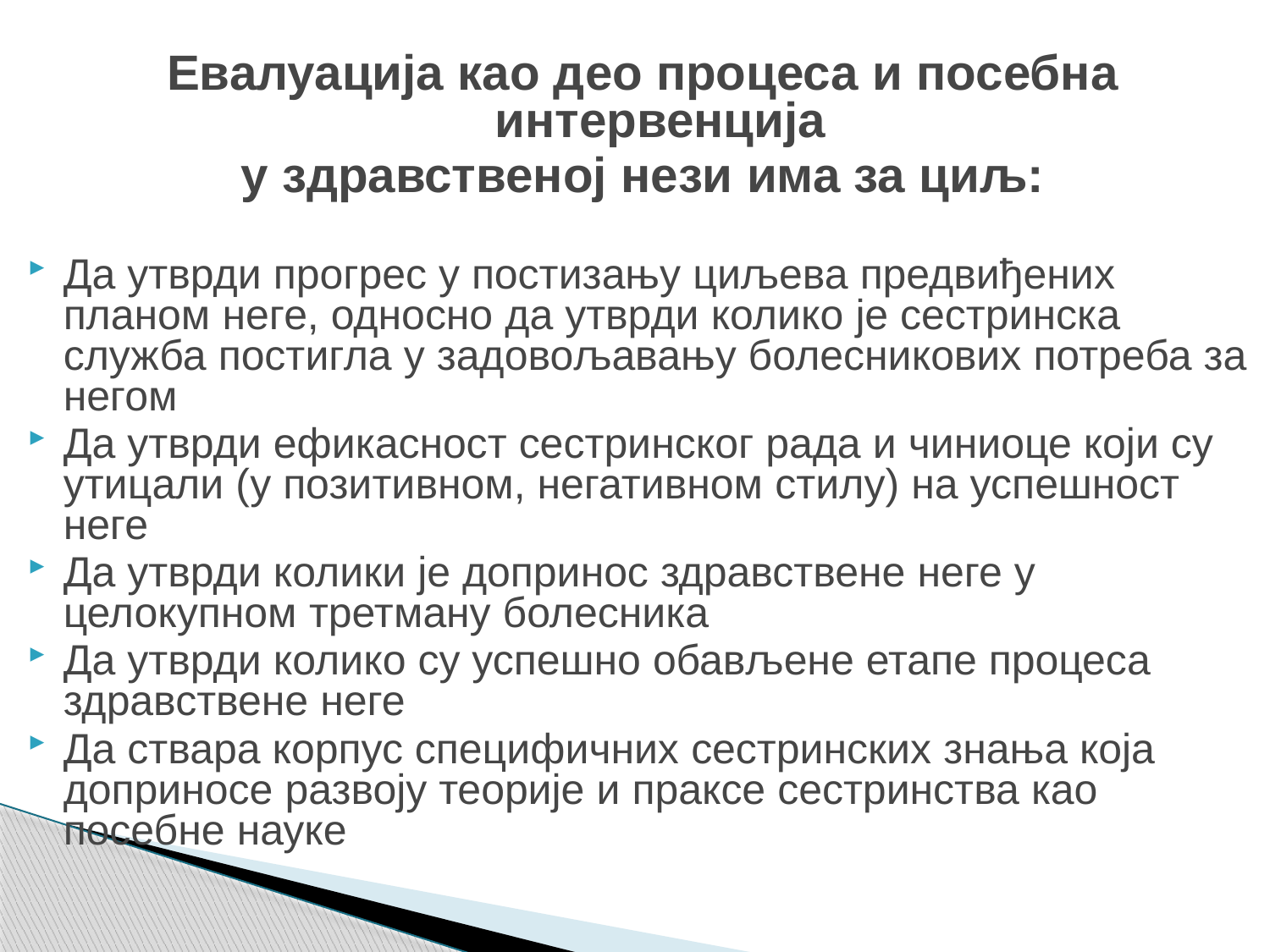

Евалуација као део процеса и посебна интервенција
у здравственој нези има за циљ:

Да утврди прогрес у постизању циљева предвиђених планом неге, односно да утврди колико је сестринска служба постигла у задовољавању болесникових потреба за негом
Да утврди ефикасност сестринског рада и чиниоце који су утицали (у позитивном, негативном стилу) на успешност неге
Да утврди колики је допринос здравствене неге у целокупном третману болесника
Да утврди колико су успешно обављене етапе процеса здравствене неге
Да ствара корпус специфичних сестринских знања која доприносе развоју теорије и праксе сестринства као посебне науке